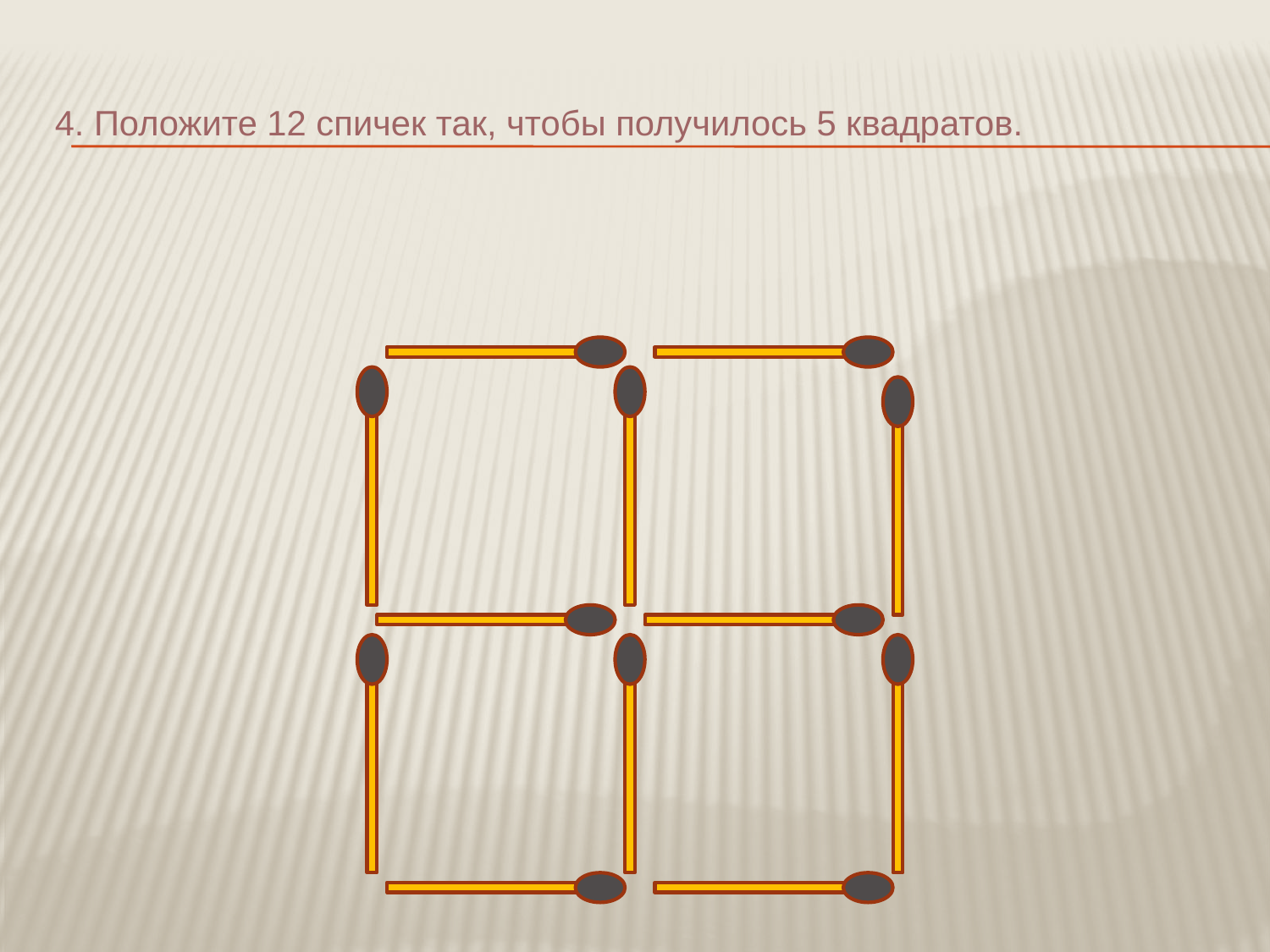

# 4. Положите 12 спичек так, чтобы получилось 5 квадратов.